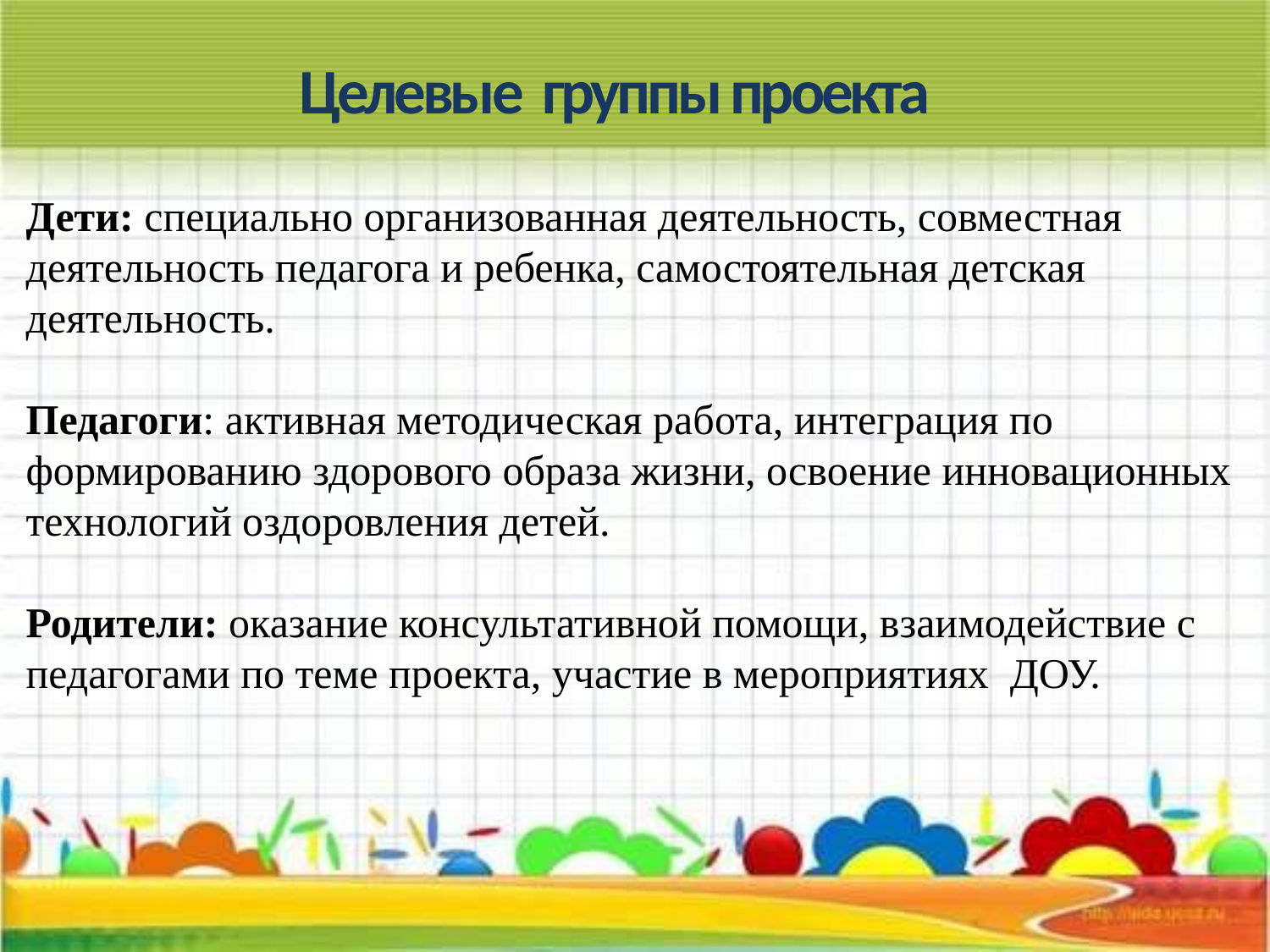

# Целевые  группы проекта
Дети: специально организованная деятельность, совместная деятельность педагога и ребенка, самостоятельная детская деятельность.

Педагоги: активная методическая работа, интеграция по формированию здорового образа жизни, освоение инновационных технологий оздоровления детей.

Родители: оказание консультативной помощи, взаимодействие с педагогами по теме проекта, участие в мероприятиях  ДОУ.